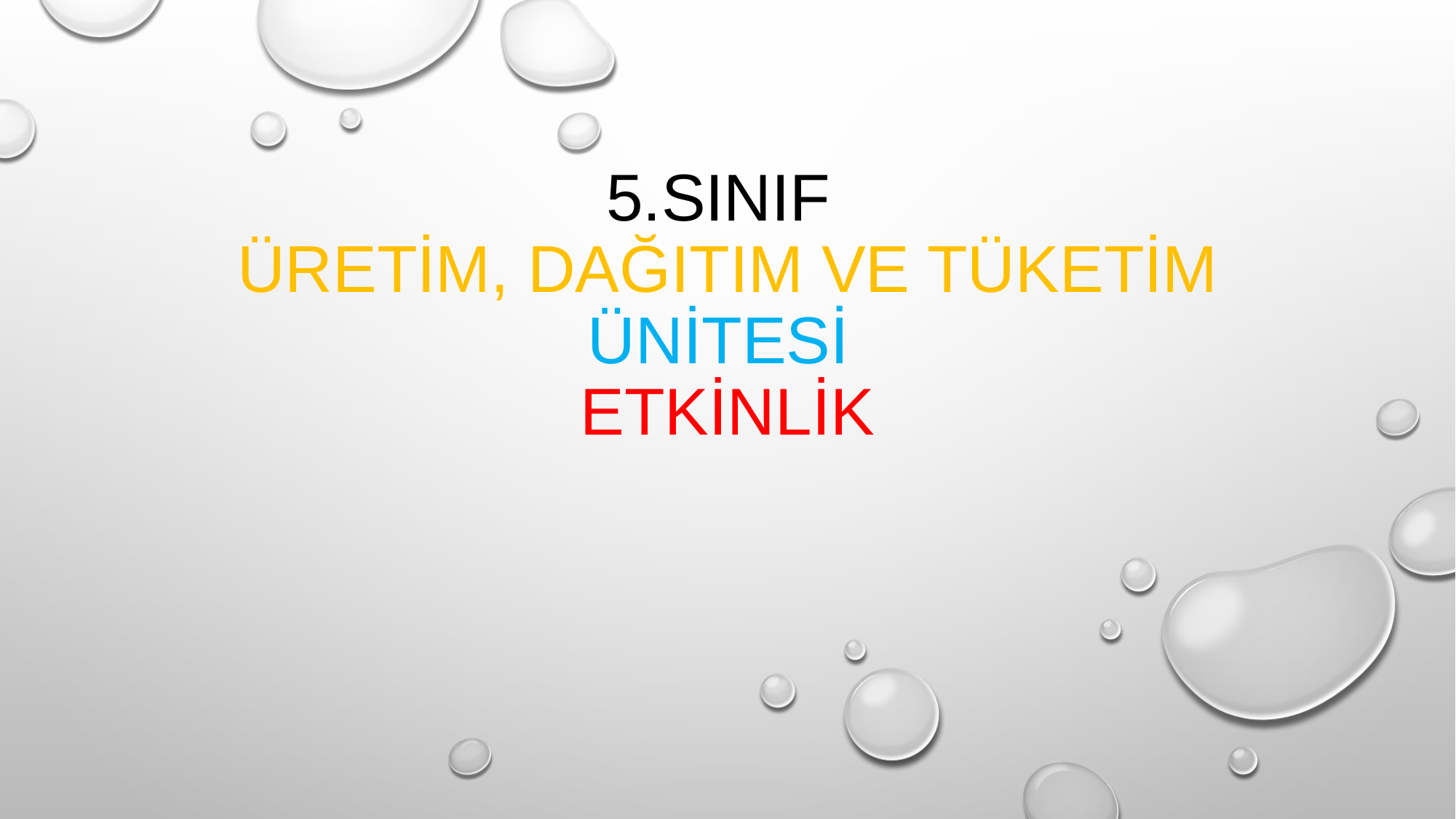

# 5.SInIf Üretİm, DağItIm ve Tüketİm ÜnİteSİ Etkİnlİk